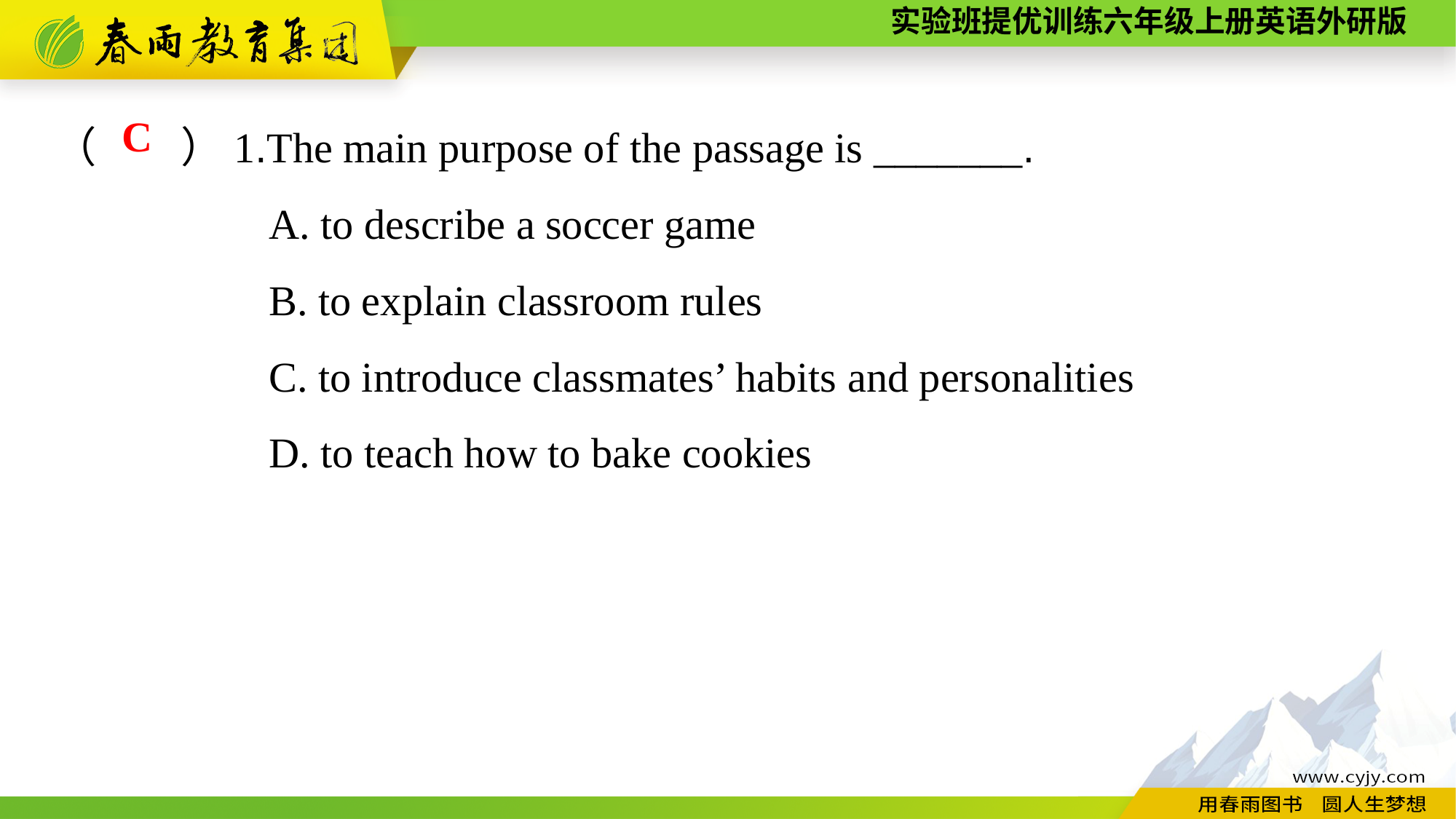

（　　）1.The main purpose of the passage is _______.
A. to describe a soccer game
B. to explain classroom rules
C. to introduce classmates’ habits and personalities
D. to teach how to bake cookies
C